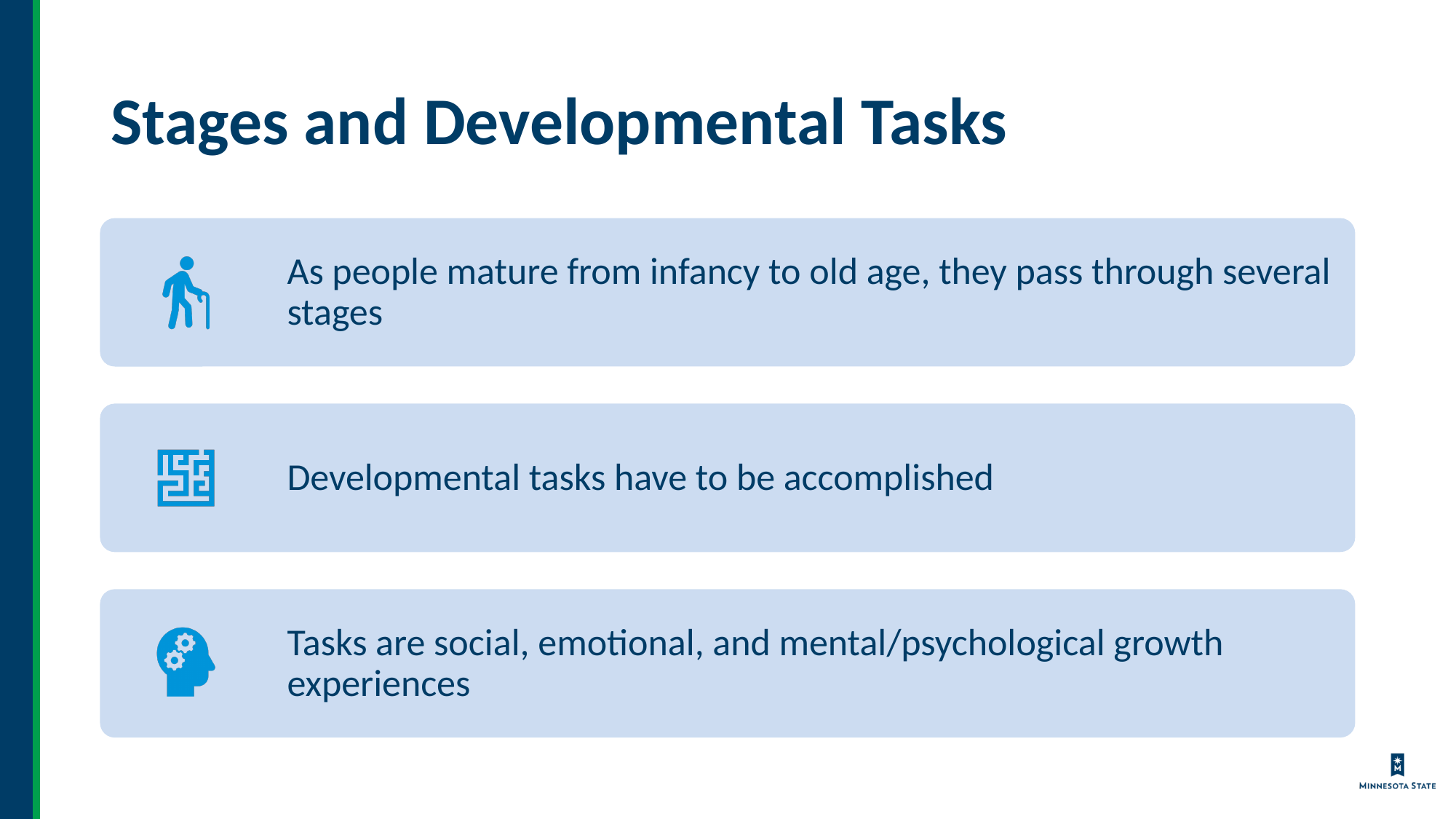

# Stages and Developmental Tasks
As people mature from infancy to old age, they pass through several stages
Developmental tasks have to be accomplished
Tasks are social, emotional, and mental/psychological growth experiences